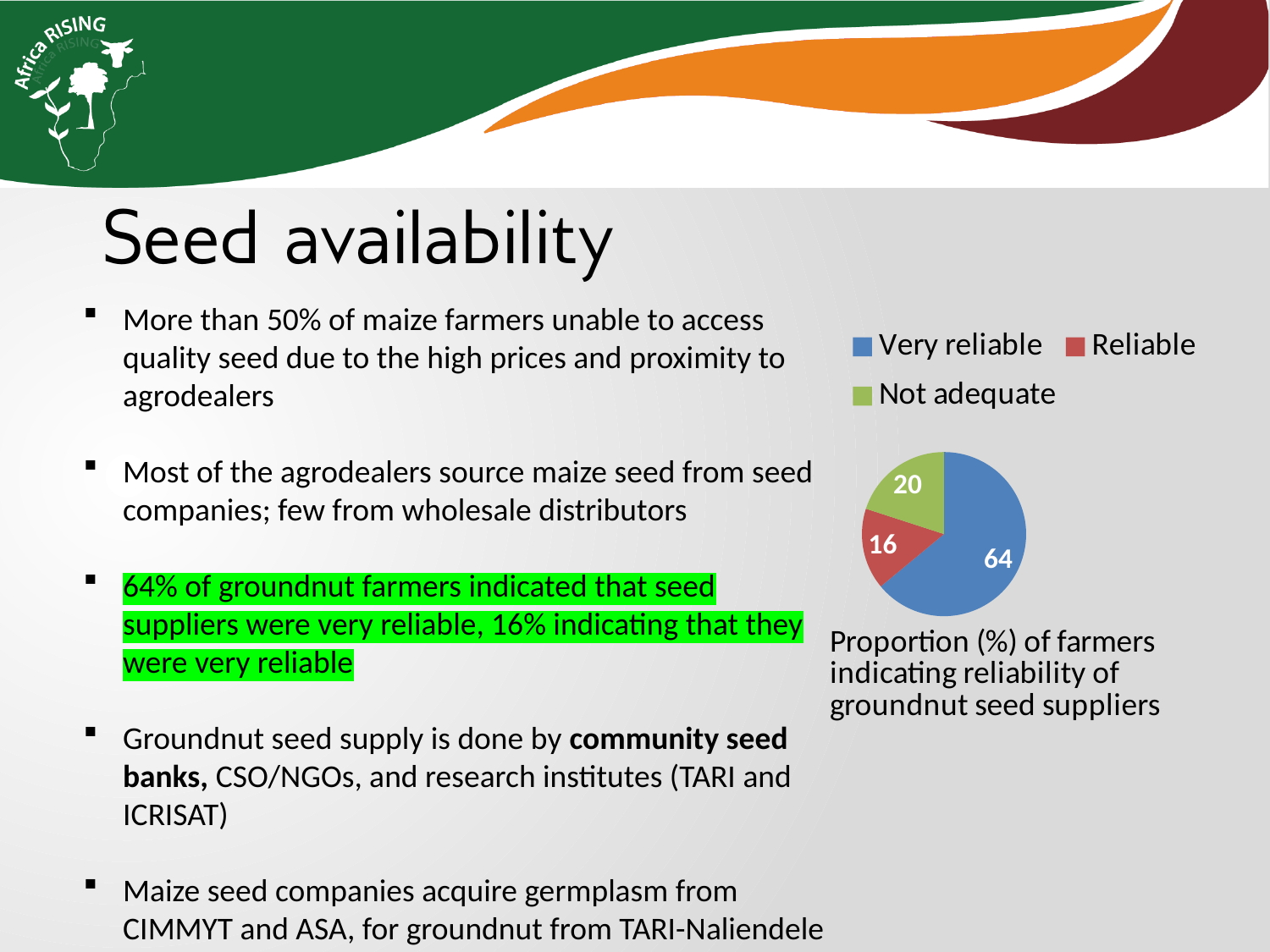

Seed availability
More than 50% of maize farmers unable to access quality seed due to the high prices and proximity to agrodealers

Most of the agrodealers source maize seed from seed companies; few from wholesale distributors

64% of groundnut farmers indicated that seed suppliers were very reliable, 16% indicating that they were very reliable

Groundnut seed supply is done by community seed banks, CSO/NGOs, and research institutes (TARI and ICRISAT)

Maize seed companies acquire germplasm from CIMMYT and ASA, for groundnut from TARI-Naliendele and ICRISAT

### Chart

| Category | Percent |
|---|---|
| Very reliable | 64.0 |
| Reliable | 16.0 |
| Not adequate | 20.0 |